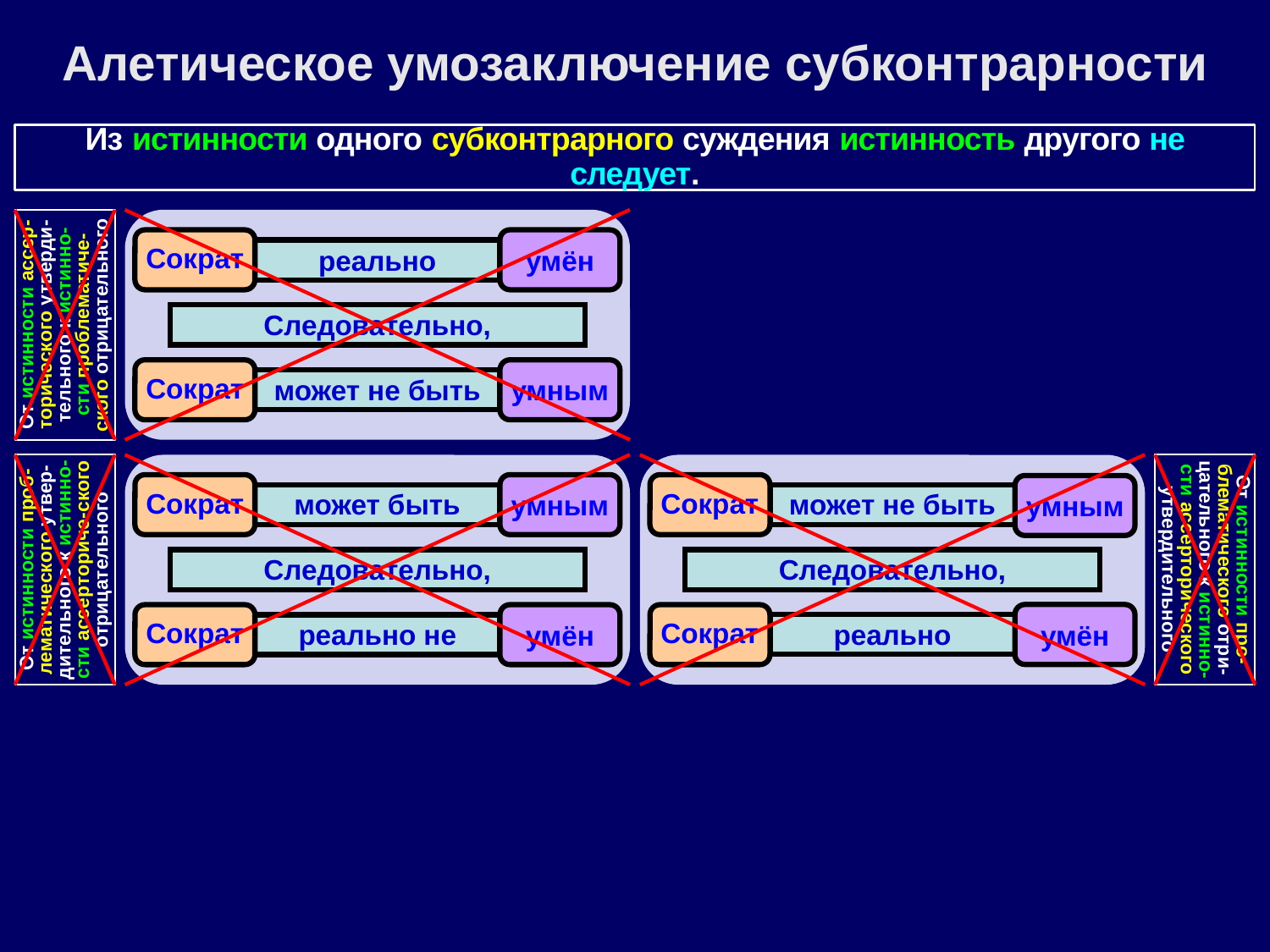

Алетическое умозаключение субконтрарности
Из истинности одного субконтрарного суждения истинность другого не следует.

Сократ
умён
реально
От истинности ассер-торического утверди-тельного к истинно-сти проблематиче-ского отрицательного
Следовательно,
Сократ
умным
может не быть

Сократ
умным
Сократ
умным
может быть
может не быть
От истинности проб-лематического утвер-дительного к истинно-сти ассерториче-ского отрицательного
От истинности про-блематического отри-цательного к истинно-сти ассерторического утвердительного
Следовательно,
Следовательно,
умён
Сократ
умён
Сократ
реально
реально не